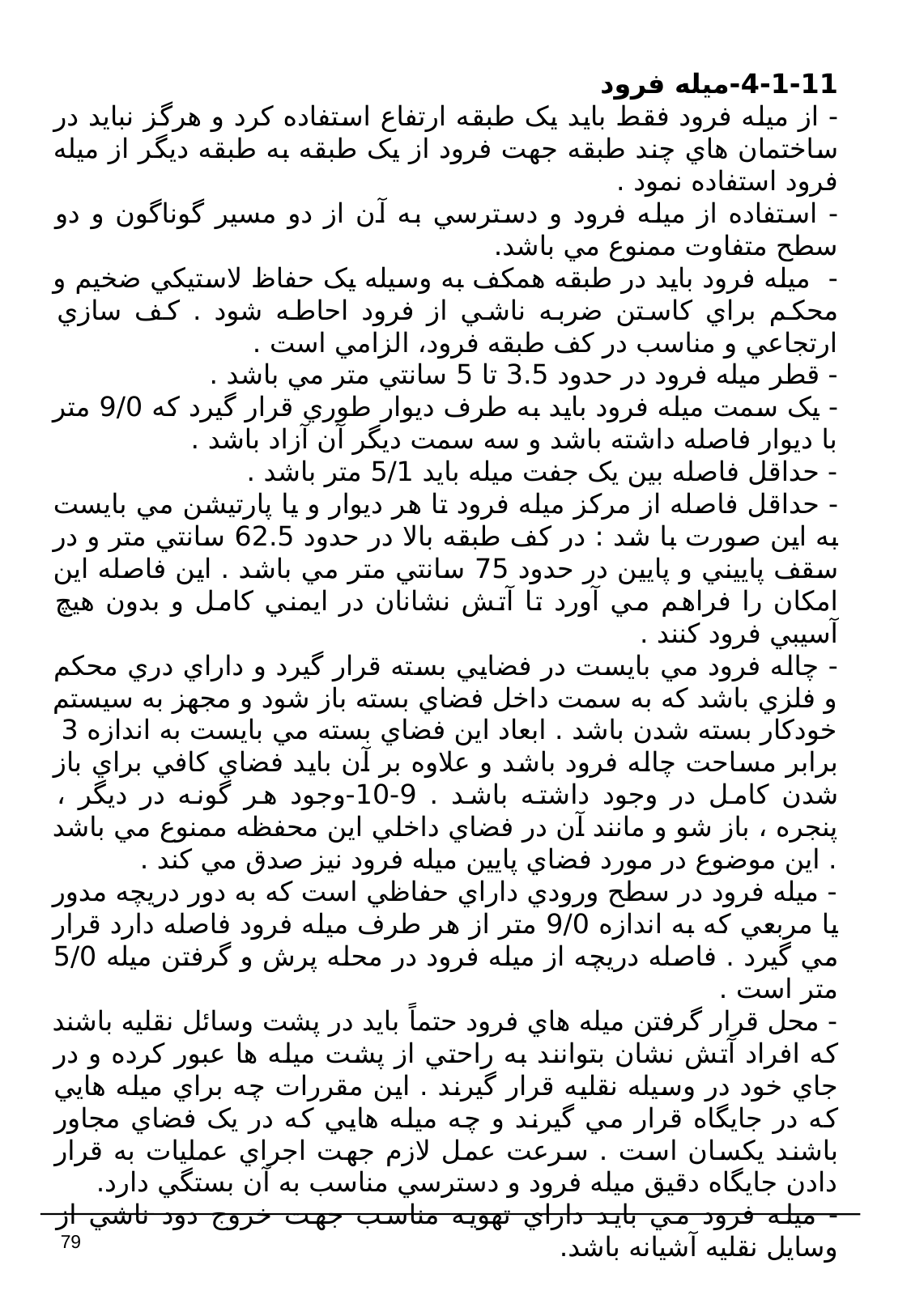

4-1-11-میله فرود
- از ميله فرود فقط بايد يک طبقه ارتفاع استفاده کرد و هرگز نبايد در ساختمان هاي چند طبقه جهت فرود از يک طبقه به طبقه ديگر از ميله فرود استفاده نمود .
- استفاده از ميله فرود و دسترسي به آن از دو مسير گوناگون و دو سطح متفاوت ممنوع مي باشد.
-  ميله فرود بايد در طبقه همکف به وسيله يک حفاظ لاستيکي ضخيم و محکم براي کاستن ضربه ناشي از فرود احاطه شود . کف سازي ارتجاعي و مناسب در کف طبقه فرود، الزامي است .
- قطر ميله فرود در حدود 3.5 تا 5 سانتي متر مي باشد .
- يک سمت ميله فرود بايد به طرف ديوار طوري قرار گيرد که 9/0 متر با ديوار فاصله داشته باشد و سه سمت ديگر آن آزاد باشد .
- حداقل فاصله بين يک جفت ميله بايد 5/1 متر باشد .
- حداقل فاصله از مرکز ميله فرود تا هر ديوار و يا پارتيشن مي بايست به اين صورت با شد : در کف طبقه بالا در حدود 62.5 سانتي متر و در سقف پاييني و پايين در حدود 75 سانتي متر مي باشد . اين فاصله اين امکان را فراهم مي آورد تا آتش نشانان در ايمني کامل و بدون هيچ آسيبي فرود کنند .
- چاله فرود مي بايست در فضايي بسته قرار گيرد و داراي دري محکم و فلزي باشد که به سمت داخل فضاي بسته باز شود و مجهز به سيستم خودکار بسته شدن باشد . ابعاد اين فضاي بسته مي بايست به اندازه 3  برابر مساحت چاله فرود باشد و علاوه بر آن بايد فضاي کافي براي باز شدن کامل در وجود داشته باشد . 9-10-وجود هر گونه در ديگر ، پنجره ، باز شو و مانند آن در فضاي داخلي اين محفظه ممنوع مي باشد . اين موضوع در مورد فضاي پايين ميله فرود نيز صدق مي کند .
- ميله فرود در سطح ورودي داراي حفاظي است که به دور دريچه مدور يا مربعي که به اندازه 9/0 متر از هر طرف ميله فرود فاصله دارد قرار مي گيرد . فاصله دريچه از ميله فرود در محله پرش و گرفتن ميله 5/0 متر است .
- محل قرار گرفتن ميله هاي فرود حتماً بايد در پشت وسائل نقليه باشند که افراد آتش نشان بتوانند به راحتي از پشت ميله ها عبور کرده و در جاي خود در وسيله نقليه قرار گيرند . اين مقررات چه براي ميله هايي که در جايگاه قرار مي گيرند و چه ميله هايي که در يک فضاي مجاور باشند يکسان است . سرعت عمل لازم جهت اجراي عمليات به قرار دادن جايگاه دقيق ميله فرود و دسترسي مناسب به آن بستگي دارد.
- ميله فرود مي بايد داراي تهويه مناسب جهت خروج دود ناشي از وسايل نقليه آشيانه باشد.

79